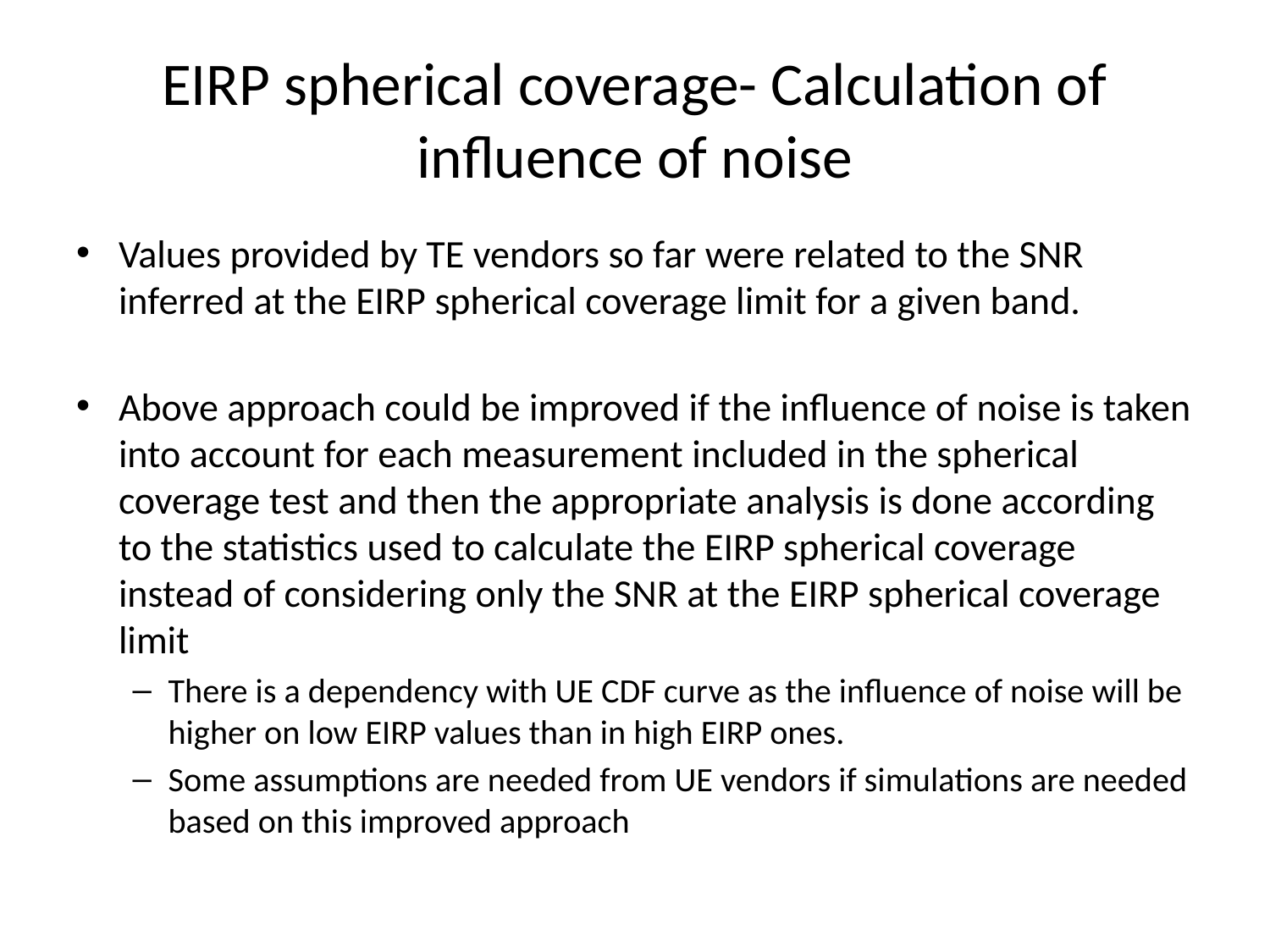

# EIRP spherical coverage- Calculation of influence of noise
Values provided by TE vendors so far were related to the SNR inferred at the EIRP spherical coverage limit for a given band.

Above approach could be improved if the influence of noise is taken into account for each measurement included in the spherical coverage test and then the appropriate analysis is done according to the statistics used to calculate the EIRP spherical coverage instead of considering only the SNR at the EIRP spherical coverage limit
There is a dependency with UE CDF curve as the influence of noise will be higher on low EIRP values than in high EIRP ones.
Some assumptions are needed from UE vendors if simulations are needed based on this improved approach